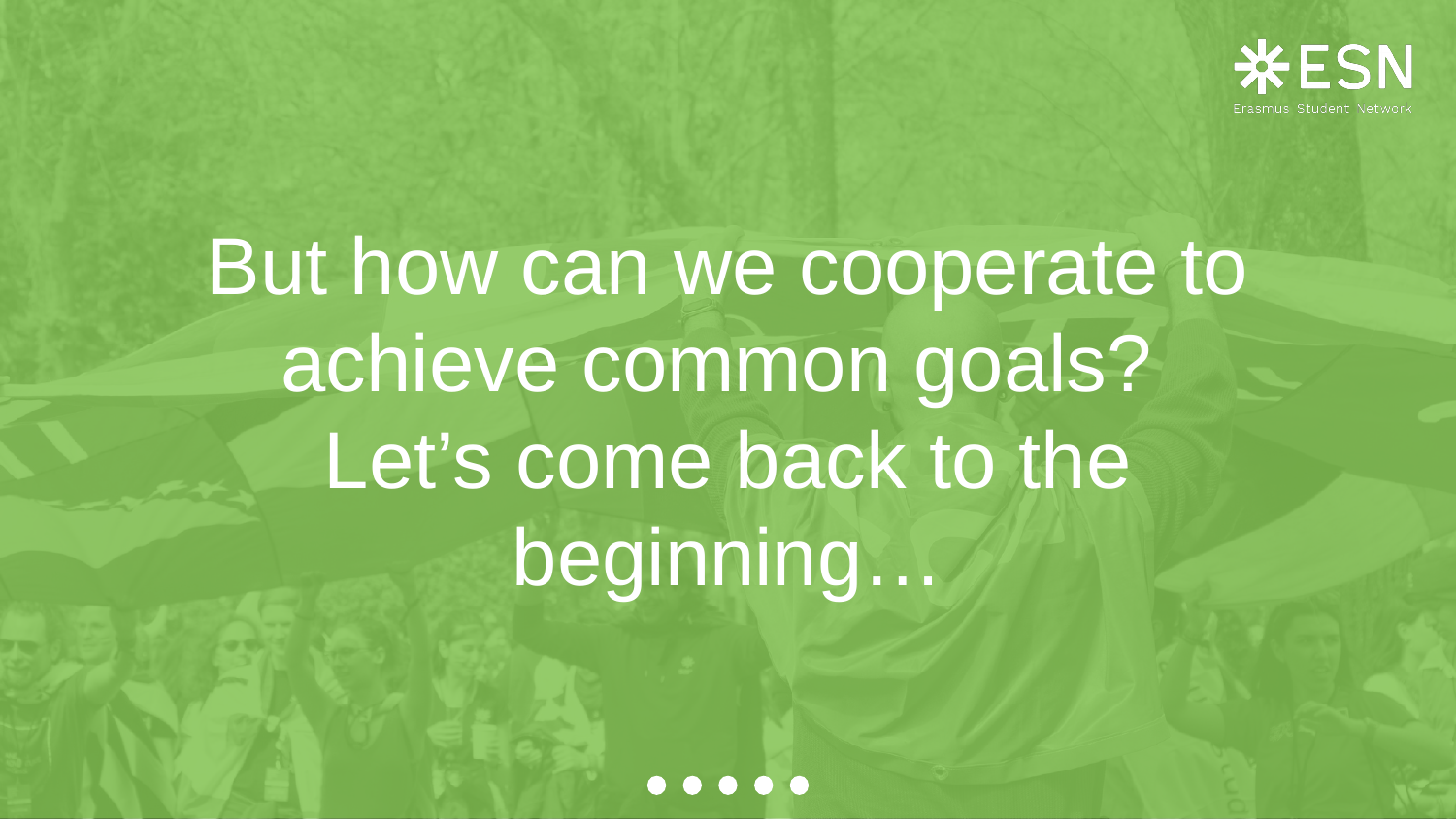

# But how can we cooperate to achieve common goals?
Let’s come back to the beginning…